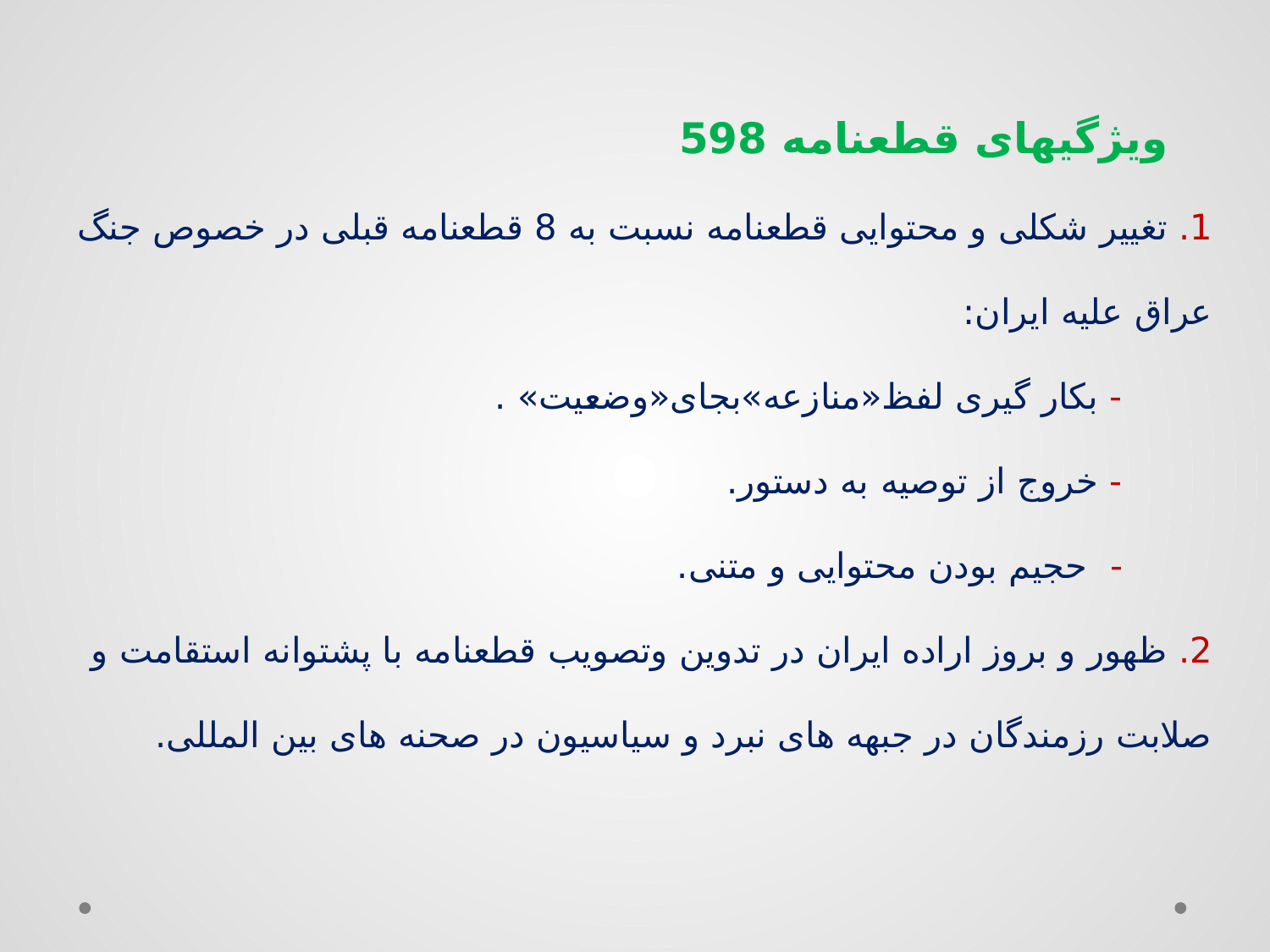

# ویژگیهای قطعنامه 598 1. تغییر شکلی و محتوایی قطعنامه نسبت به 8 قطعنامه قبلی در خصوص جنگ عراق علیه ایران: - بکار گیری لفظ«منازعه»بجای«وضعیت» . - خروج از توصیه به دستور. -  حجیم بودن محتوایی و متنی. 2. ظهور و بروز اراده ایران در تدوین وتصویب قطعنامه با پشتوانه استقامت و صلابت رزمندگان در جبهه های نبرد و سیاسیون در صحنه های بین المللی.